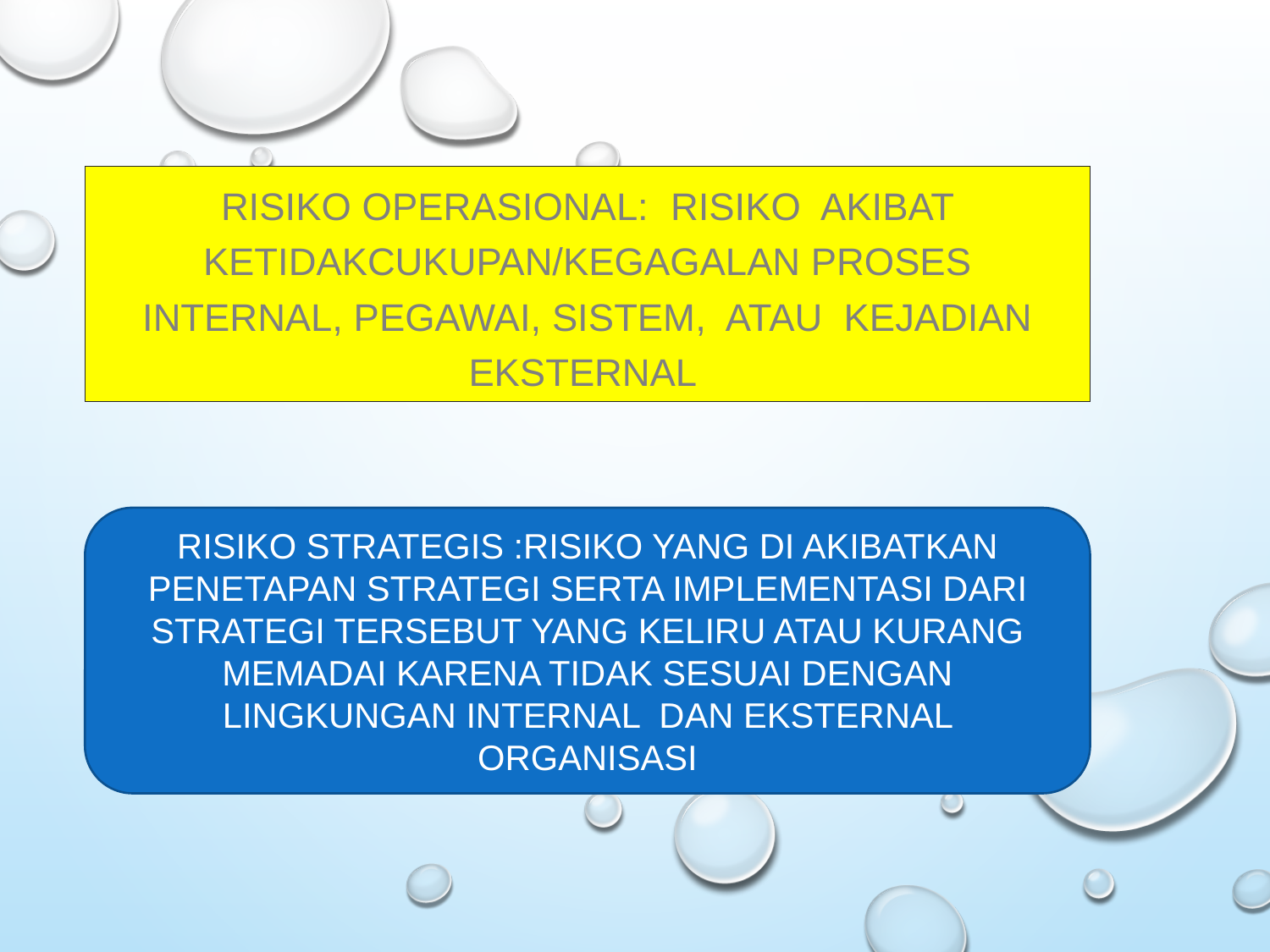

Risiko Operasional:  RISIKO  akibat ketidakcukupan/kegagalan proses internal, pegawai, sistem,  atau  kejadian eksternal
RISIKO STRATEGIS :RISIKO YANG DI AKIBATKAN PENETAPAN STRATEGI SERTA IMPLEMENTASI DARI STRATEGI TERSEBUT YANG KELIRU ATAU KURANG MEMADAI KARENA TIDAK SESUAI DENGAN LINGKUNGAN INTERNAL  DAN EKSTERNAL ORGANISASI